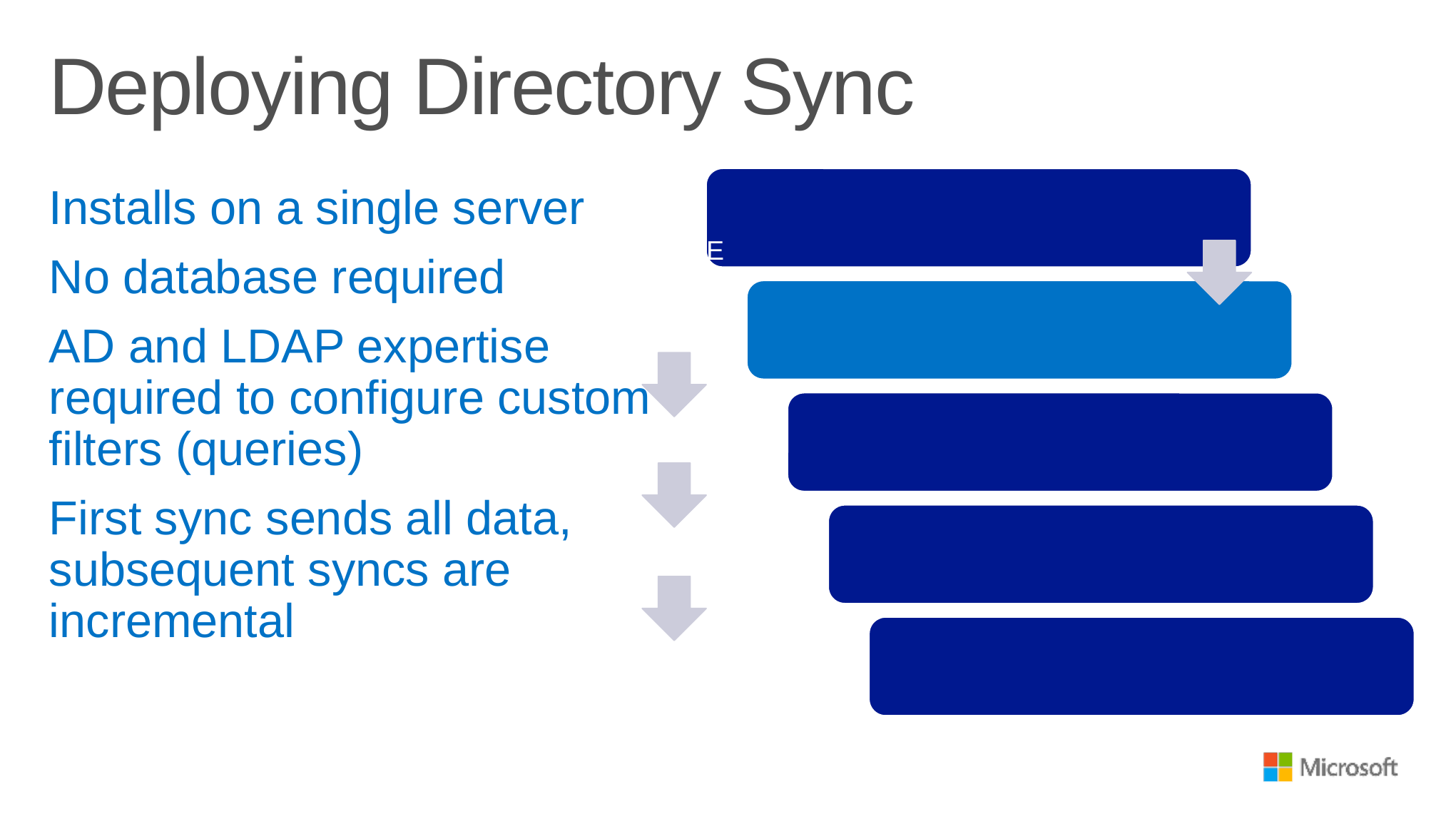

# Deploying Directory Sync
Enable syncs
Installs on a single server
No database required
AD and LDAP expertise required to configure custom filters (queries)
First sync sends all data, subsequent syncs are incremental